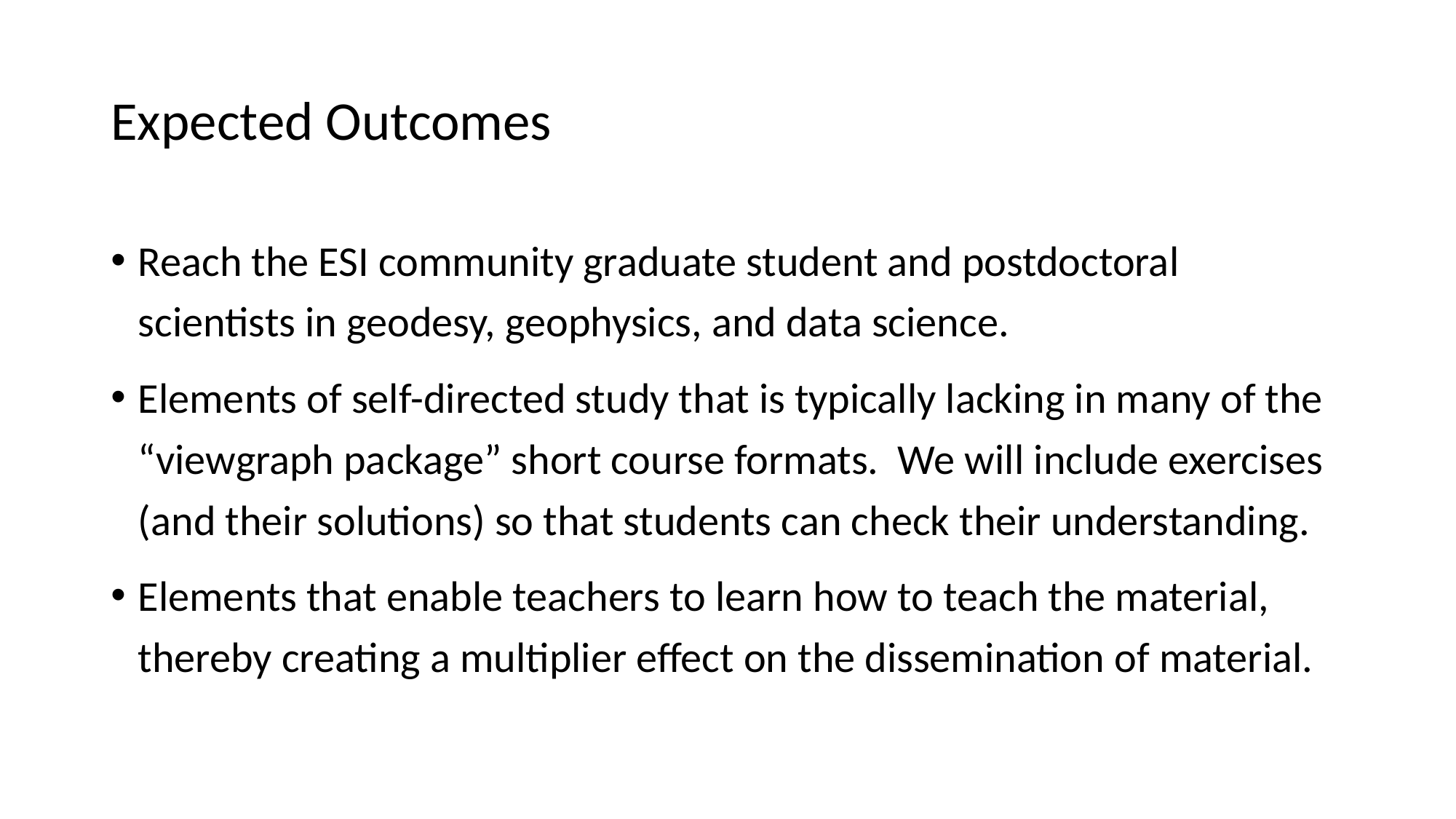

# Expected Outcomes
Reach the ESI community graduate student and postdoctoral scientists in geodesy, geophysics, and data science.
Elements of self-directed study that is typically lacking in many of the “viewgraph package” short course formats.  We will include exercises (and their solutions) so that students can check their understanding.
Elements that enable teachers to learn how to teach the material, thereby creating a multiplier effect on the dissemination of material.